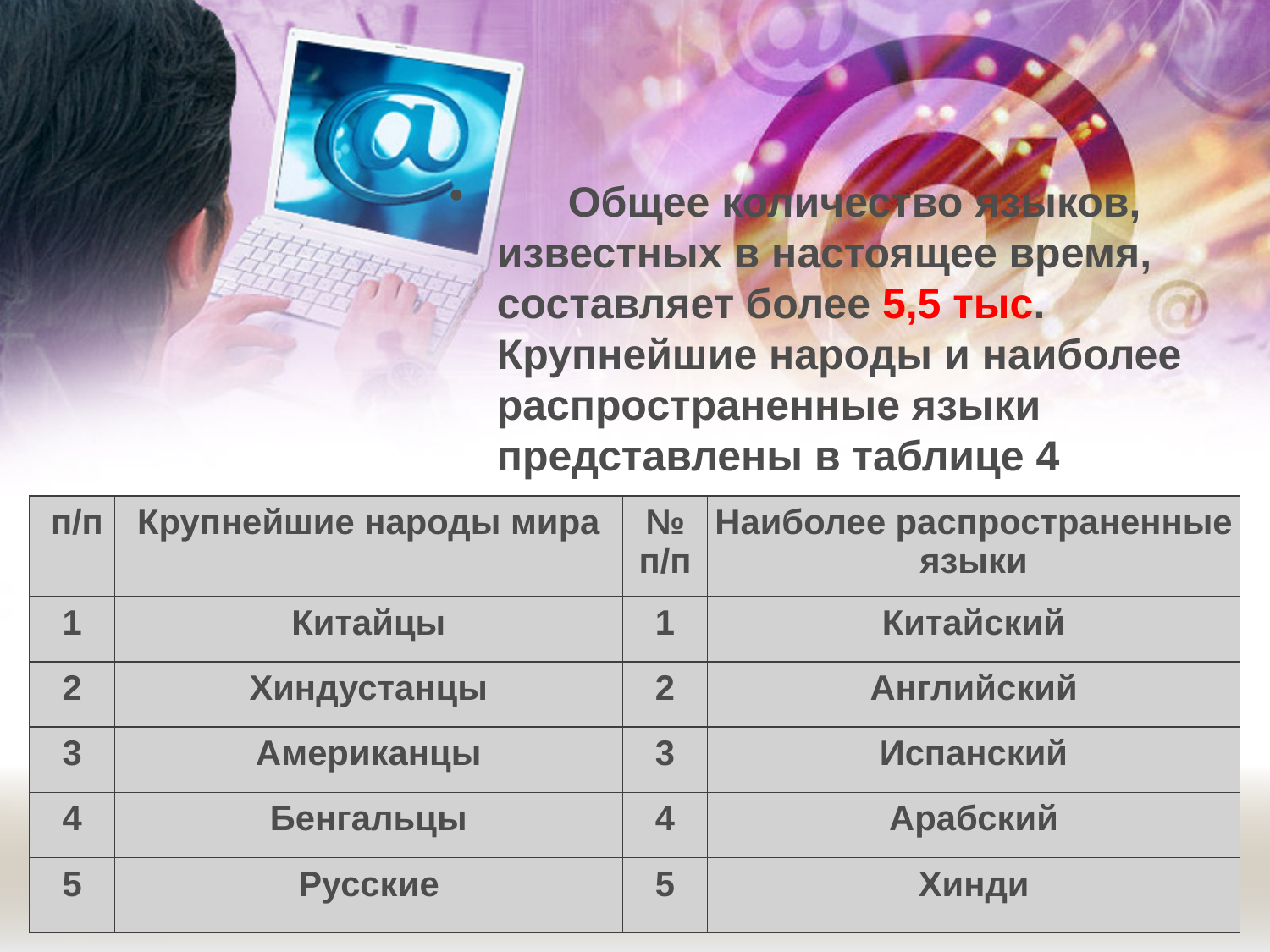

Общее количество языков, известных в настоящее время, составляет более 5,5 тыс. Крупнейшие народы и наиболее распространенные языки представлены в таблице 4
| п/п | Крупнейшие народы мира | № п/п | Наиболее распространенные языки |
| --- | --- | --- | --- |
| 1 | Китайцы | 1 | Китайский |
| 2 | Хиндустанцы | 2 | Английский |
| 3 | Американцы | 3 | Испанский |
| 4 | Бенгальцы | 4 | Арабский |
| 5 | Русские | 5 | Хинди |